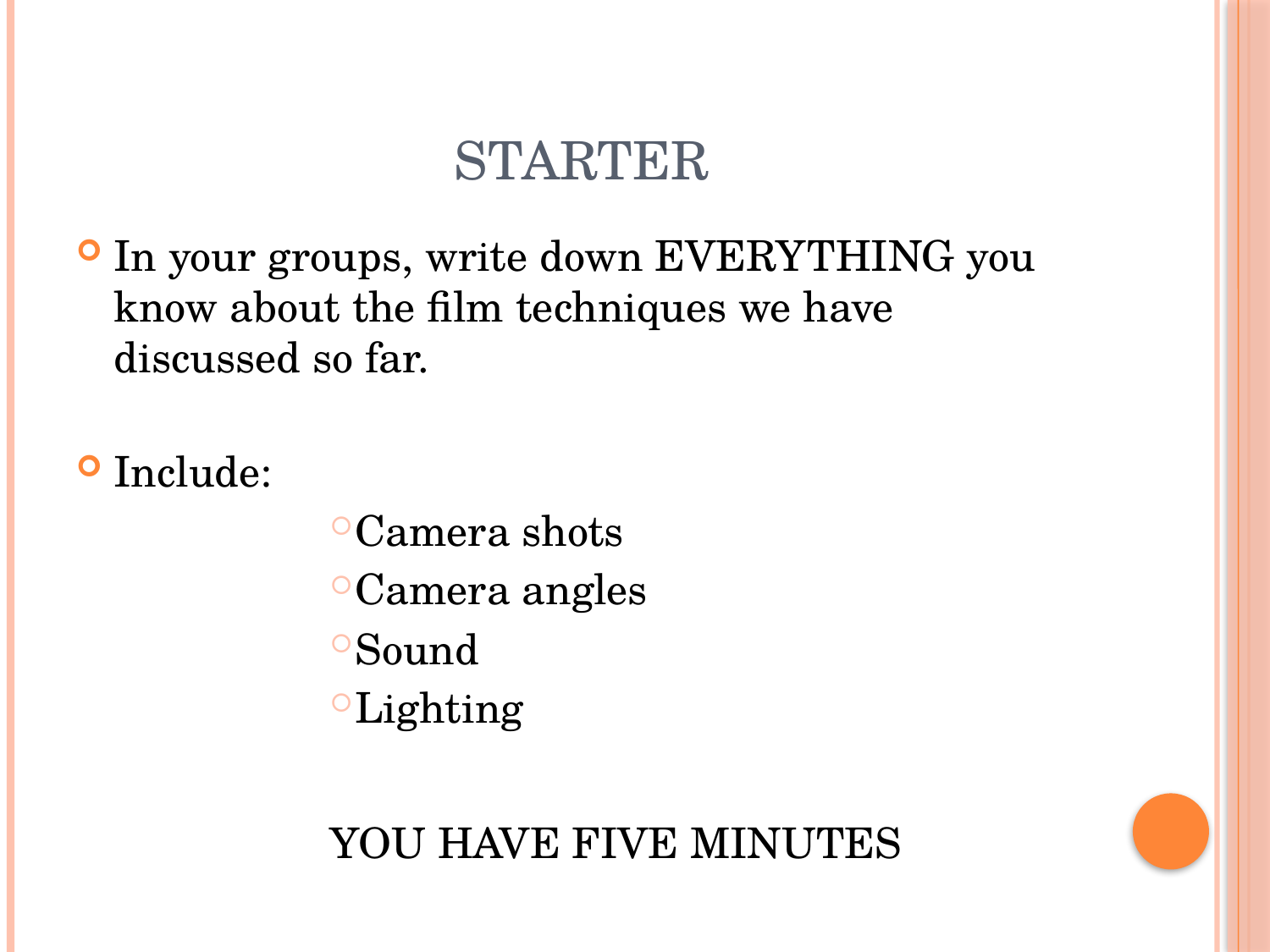

# STARTER
In your groups, write down EVERYTHING you know about the film techniques we have discussed so far.

Include:
Camera shots
Camera angles
Sound
Lighting

YOU HAVE FIVE MINUTES